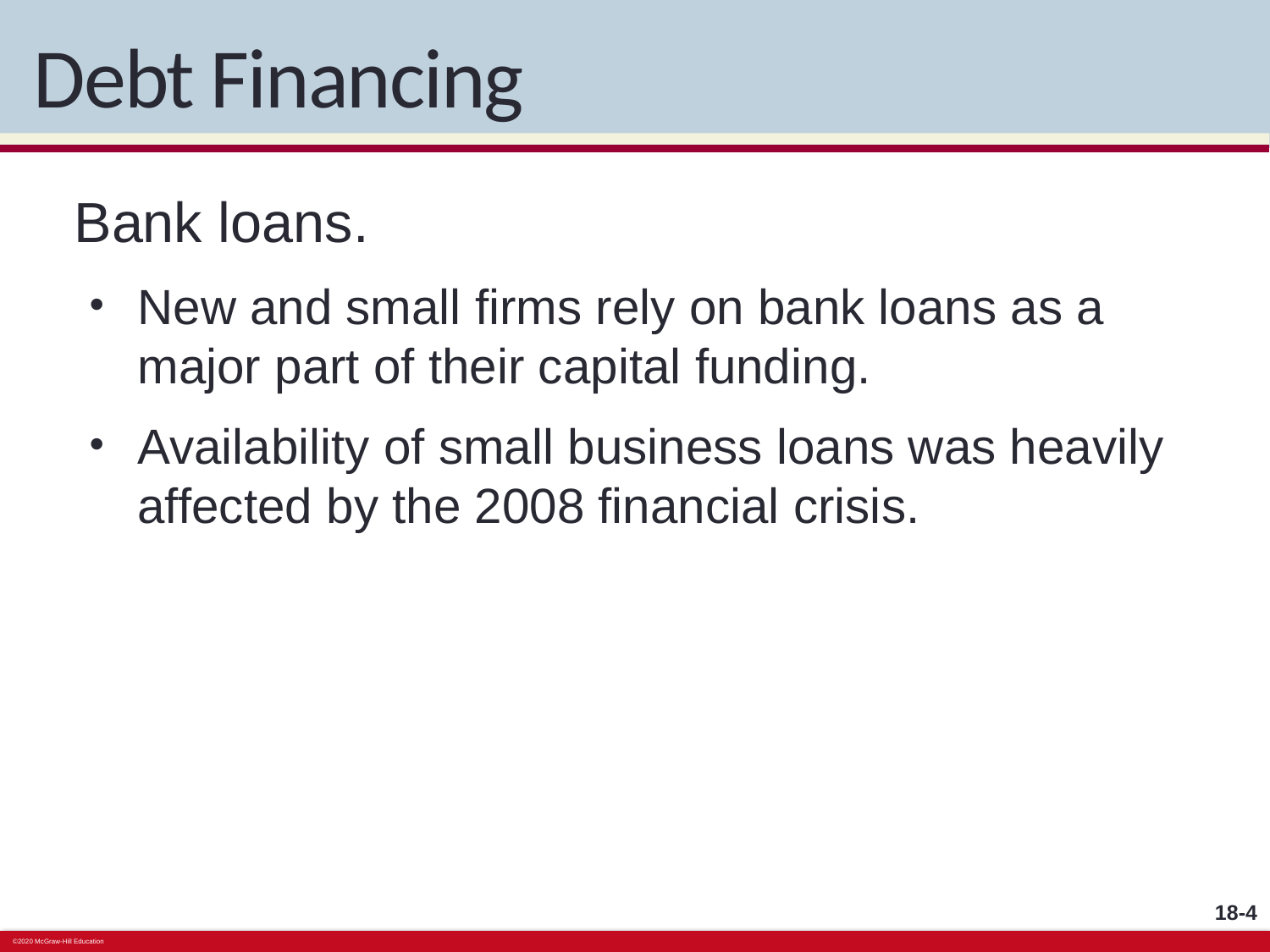

# Debt Financing
Bank loans.
New and small firms rely on bank loans as a major part of their capital funding.
Availability of small business loans was heavily affected by the 2008 financial crisis.